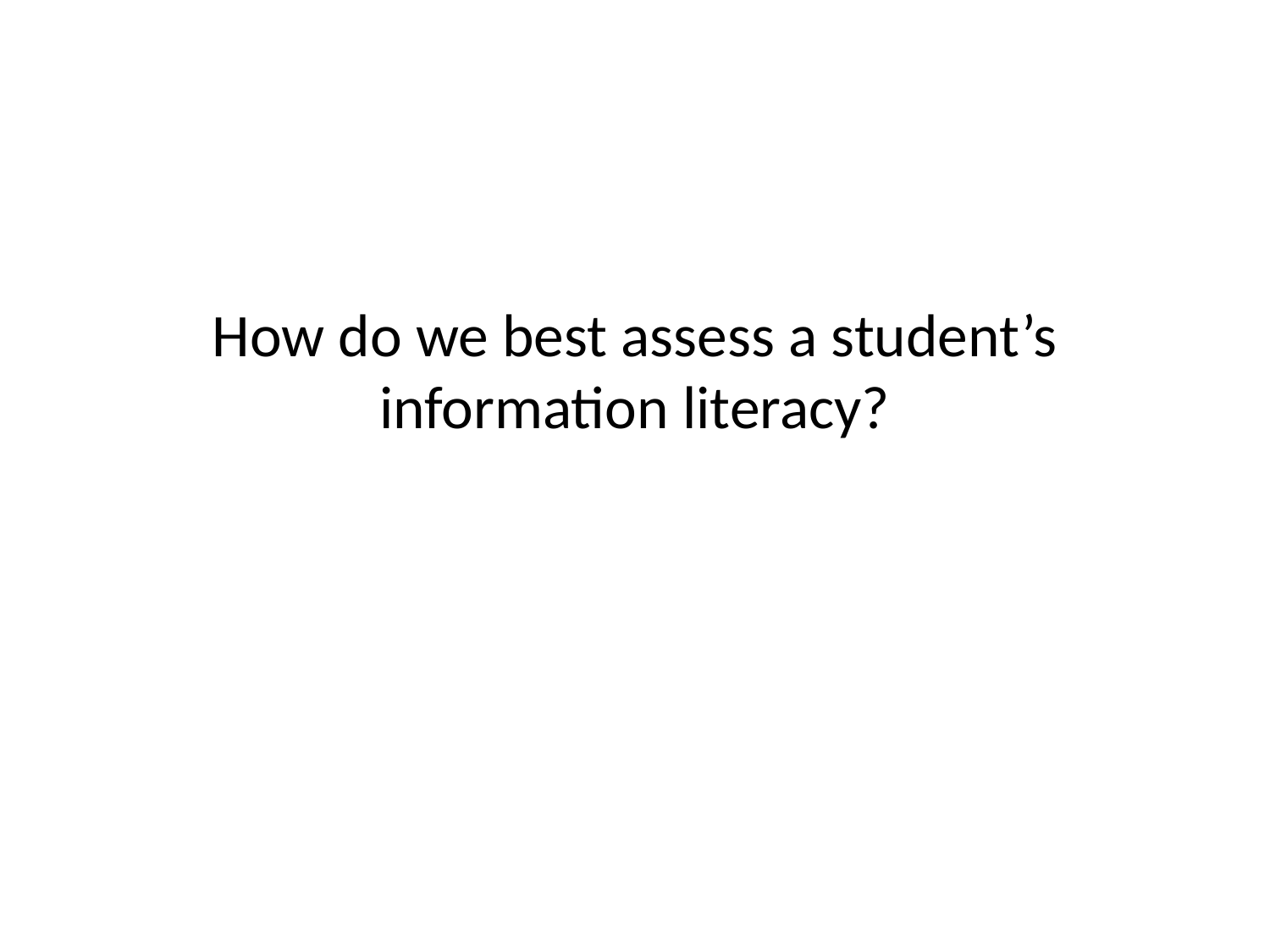

# How do we best assess a student’s information literacy?